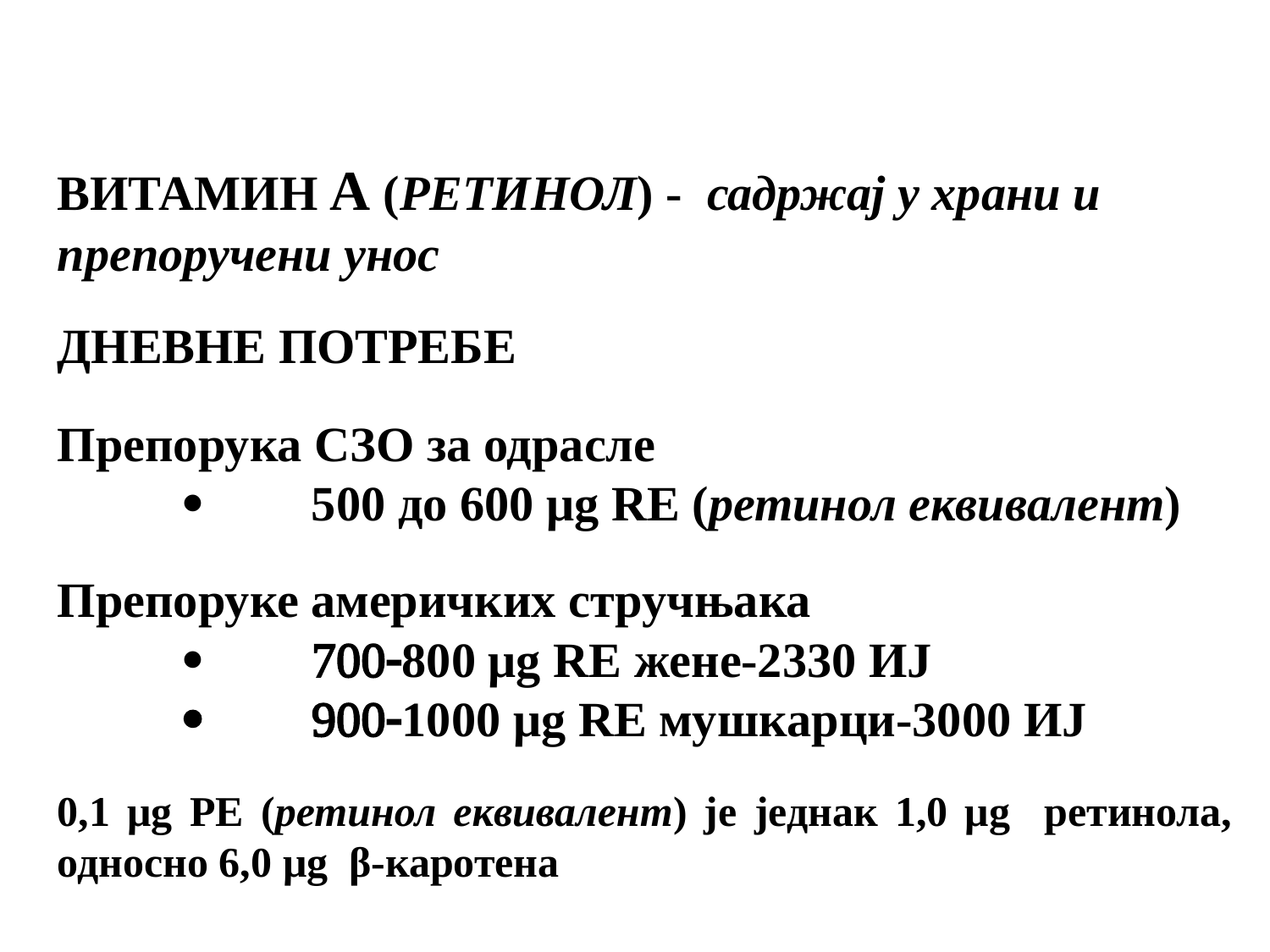

ВИТАМИН А (РЕТИНОЛ) -  садржај у храни и препоручени унос

ДНЕВНЕ ПОТРЕБЕ

Препорука СЗО за одрасле
•	500 до 600 μg RЕ (ретинол еквивалент)

Препоруке америчких стручњака
•	700−800 μg RЕ жене-2330 ИЈ
•	900−1000 μg RЕ мушкарци-3000 ИЈ

0,1 μg РЕ (ретинол еквивалент) је једнак 1,0 μg  ретинола, односно 6,0 μg  β-каротена